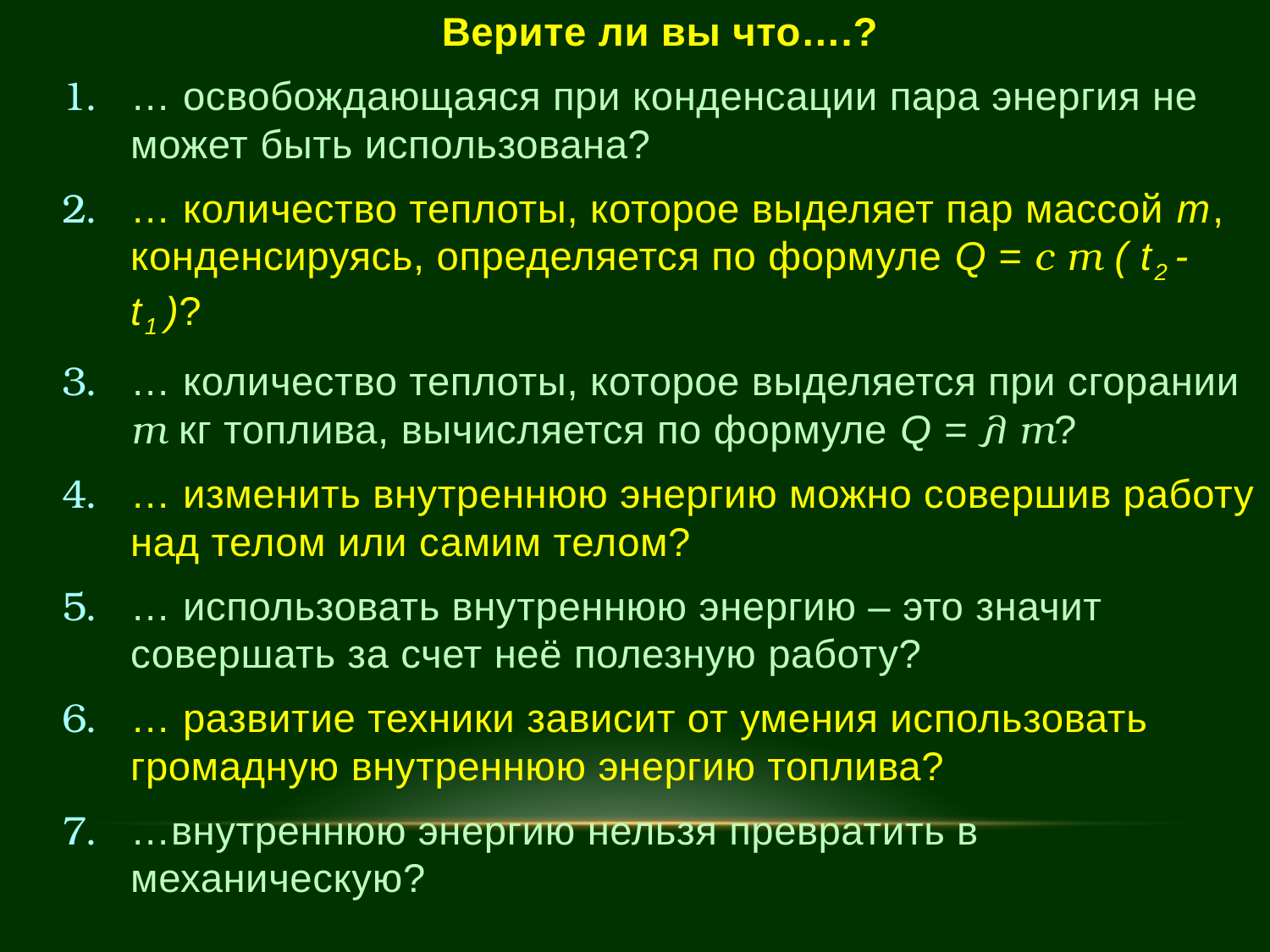

Верите ли вы что….?
… освобождающаяся при конденсации пара энергия не может быть использована?
… количество теплоты, которое выделяет пар массой m, конденсируясь, определяется по формуле Q = c m ( t2 - t1 )?
… количество теплоты, которое выделяется при сгорании m кг топлива, вычисляется по формуле Q = λ m?
… изменить внутреннюю энергию можно совершив работу над телом или самим телом?
… использовать внутреннюю энергию – это значит совершать за счет неё полезную работу?
… развитие техники зависит от умения использовать громадную внутреннюю энергию топлива?
…внутреннюю энергию нельзя превратить в механическую?